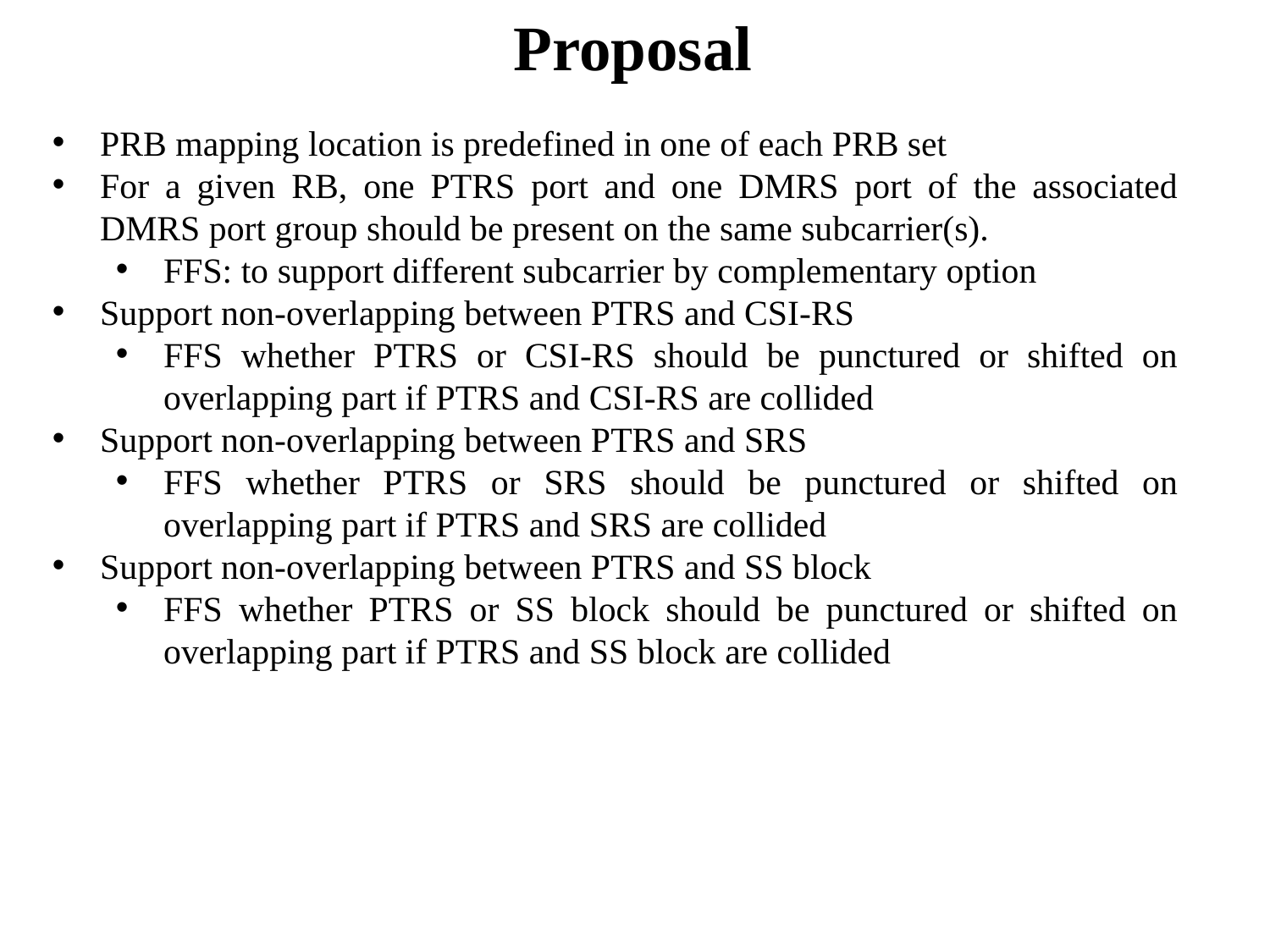

# Proposal
PRB mapping location is predefined in one of each PRB set
For a given RB, one PTRS port and one DMRS port of the associated DMRS port group should be present on the same subcarrier(s).
FFS: to support different subcarrier by complementary option
Support non-overlapping between PTRS and CSI-RS
FFS whether PTRS or CSI-RS should be punctured or shifted on overlapping part if PTRS and CSI-RS are collided
Support non-overlapping between PTRS and SRS
FFS whether PTRS or SRS should be punctured or shifted on overlapping part if PTRS and SRS are collided
Support non-overlapping between PTRS and SS block
FFS whether PTRS or SS block should be punctured or shifted on overlapping part if PTRS and SS block are collided